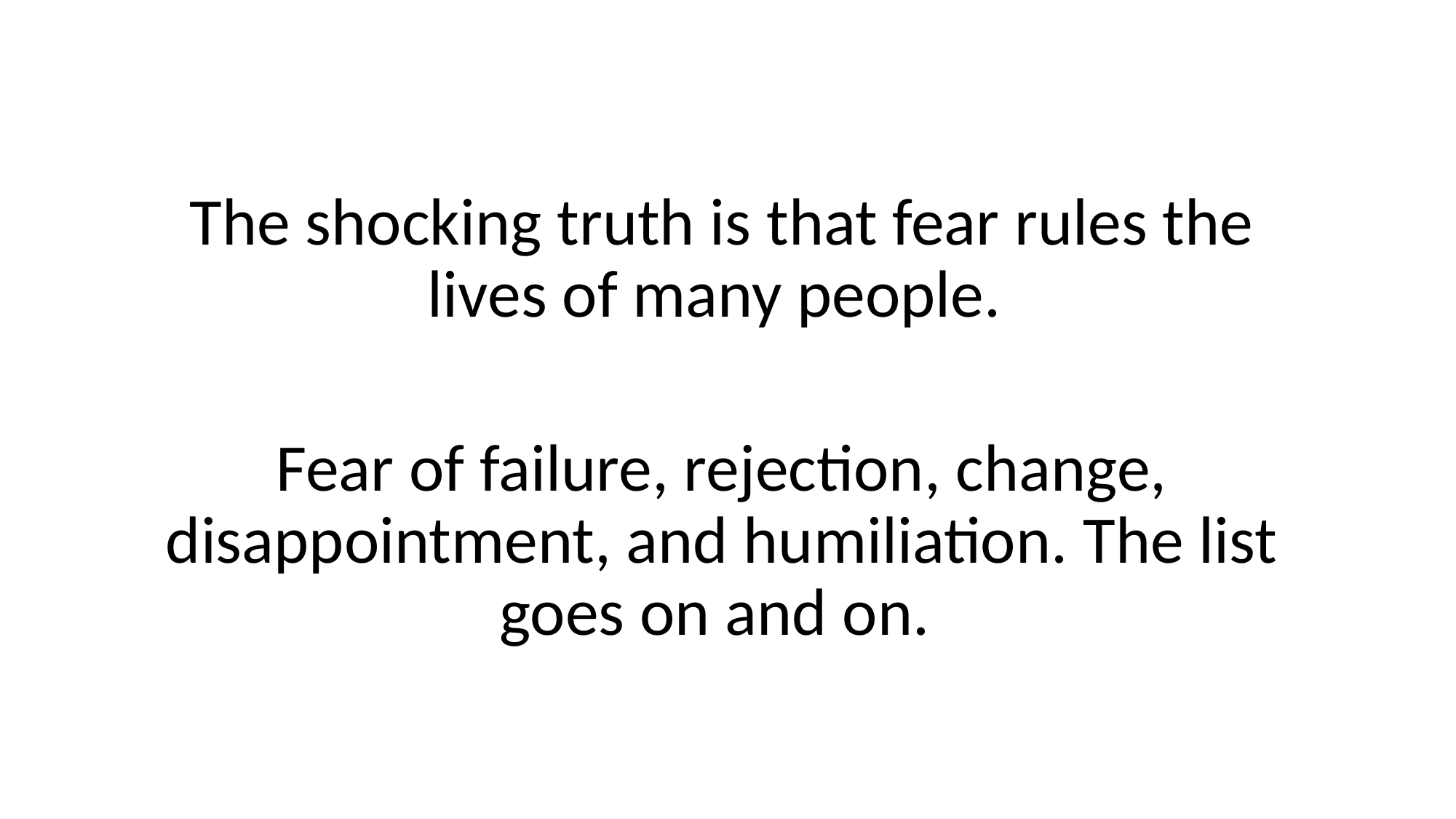

The shocking truth is that fear rules the lives of many people.

Fear of failure, rejection, change, disappointment, and humiliation. The list goes on and on.